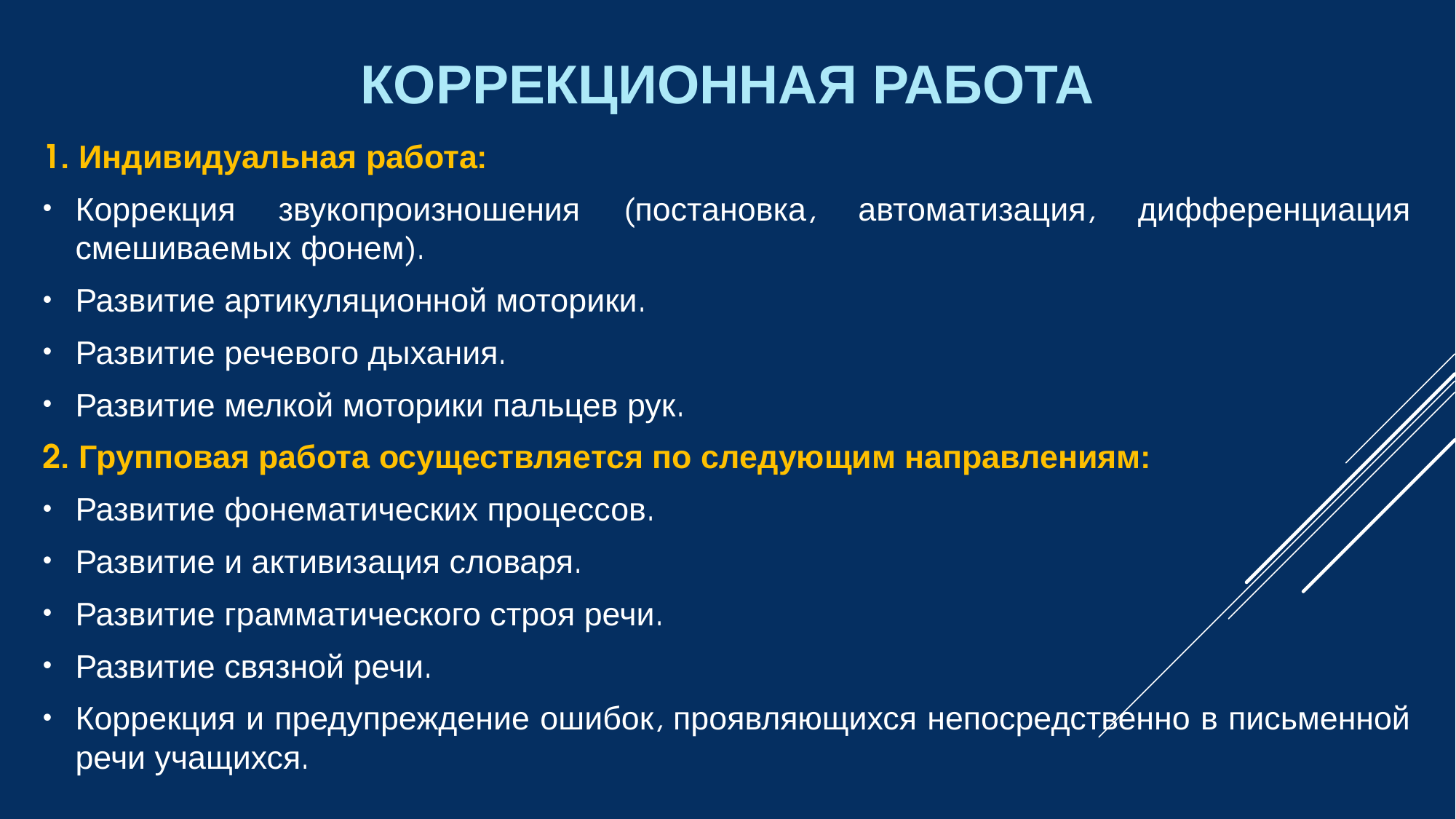

# Коррекционная работа
1. Индивидуальная работа:
Коррекция звукопроизношения (постановка, автоматизация, дифференциация смешиваемых фонем).
Развитие артикуляционной моторики.
Развитие речевого дыхания.
Развитие мелкой моторики пальцев рук.
2. Групповая работа осуществляется по следующим направлениям:
Развитие фонематических процессов.
Развитие и активизация словаря.
Развитие грамматического строя речи.
Развитие связной речи.
Коррекция и предупреждение ошибок, проявляющихся непосредственно в письменной речи учащихся.